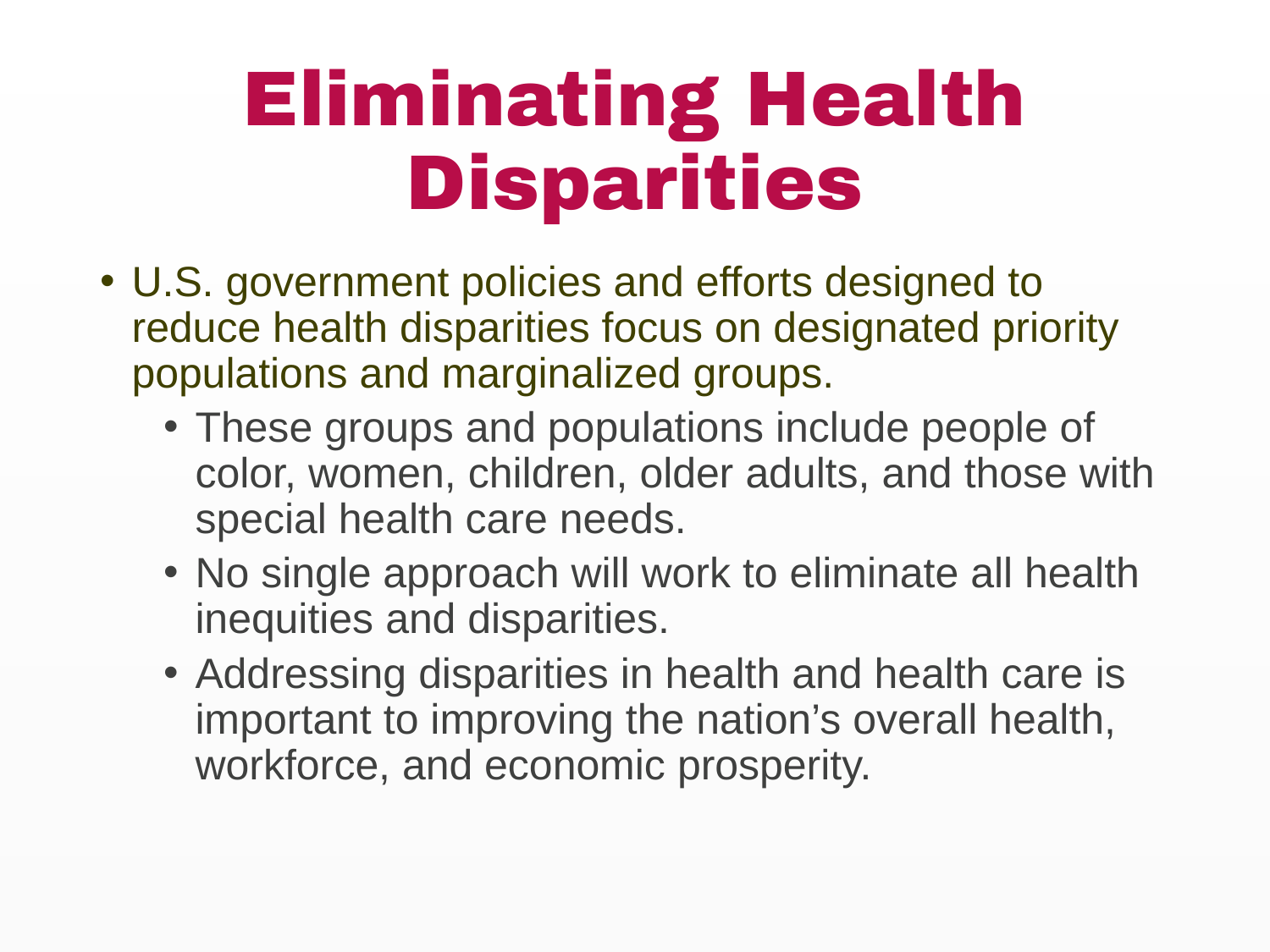

# Eliminating Health Disparities
U.S. government policies and efforts designed to reduce health disparities focus on designated priority populations and marginalized groups.
These groups and populations include people of color, women, children, older adults, and those with special health care needs.
No single approach will work to eliminate all health inequities and disparities.
Addressing disparities in health and health care is important to improving the nation’s overall health, workforce, and economic prosperity.